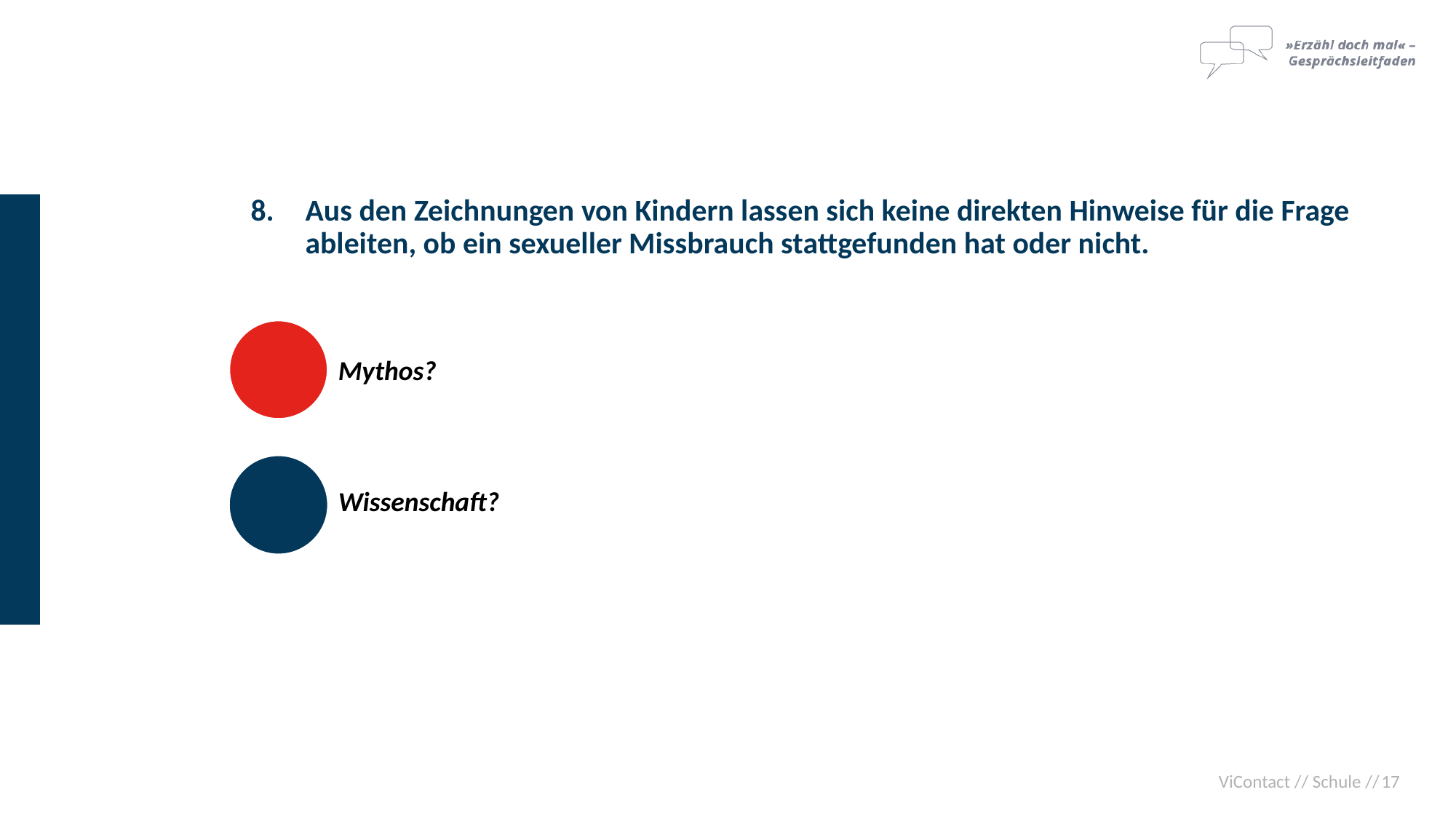

Aus den Zeichnungen von Kindern lassen sich keine direkten Hinweise für die Frage ableiten, ob ein sexueller Missbrauch stattgefunden hat oder nicht.

	Mythos?

	Wissenschaft?

ViContact // Schule //
17